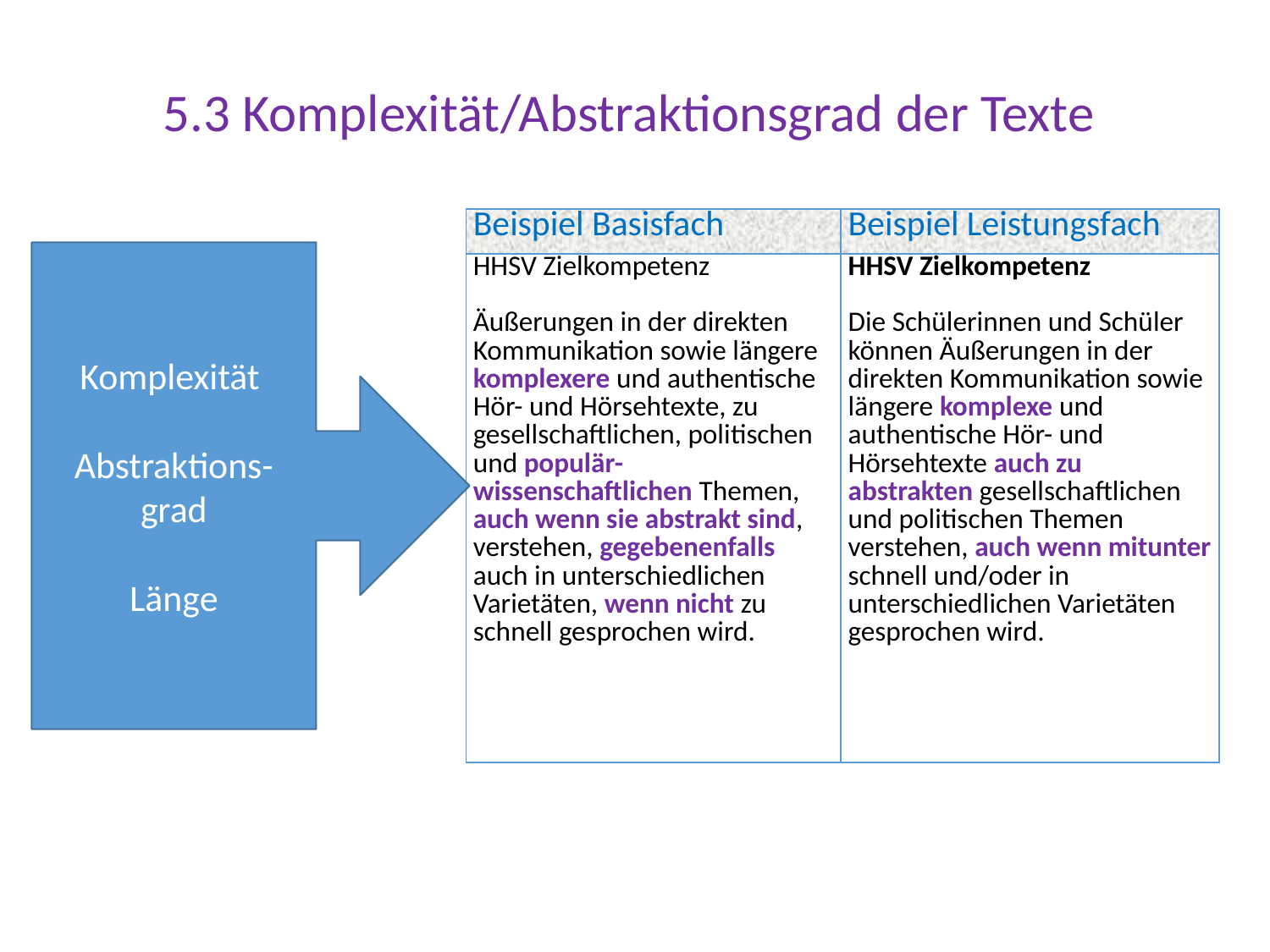

# 5.3 Komplexität/Abstraktionsgrad der Texte
| Beispiel Basisfach | Beispiel Leistungsfach |
| --- | --- |
| HHSV Zielkompetenz Äußerungen in der direkten Kommunikation sowie längere komplexere und authentische Hör- und Hörsehtexte, zu gesellschaftlichen, politischen und populär-wissenschaftlichen Themen, auch wenn sie abstrakt sind, verstehen, gegebenenfalls auch in unterschiedlichen Varietäten, wenn nicht zu schnell gesprochen wird. | HHSV Zielkompetenz Die Schülerinnen und Schüler können Äußerungen in der direkten Kommunikation sowie längere komplexe und authentische Hör- und Hörsehtexte auch zu abstrakten gesellschaftlichen und politischen Themen verstehen, auch wenn mitunter schnell und/oder in unterschiedlichen Varietäten gesprochen wird. |
Komplexität

Abstraktions-grad

Länge